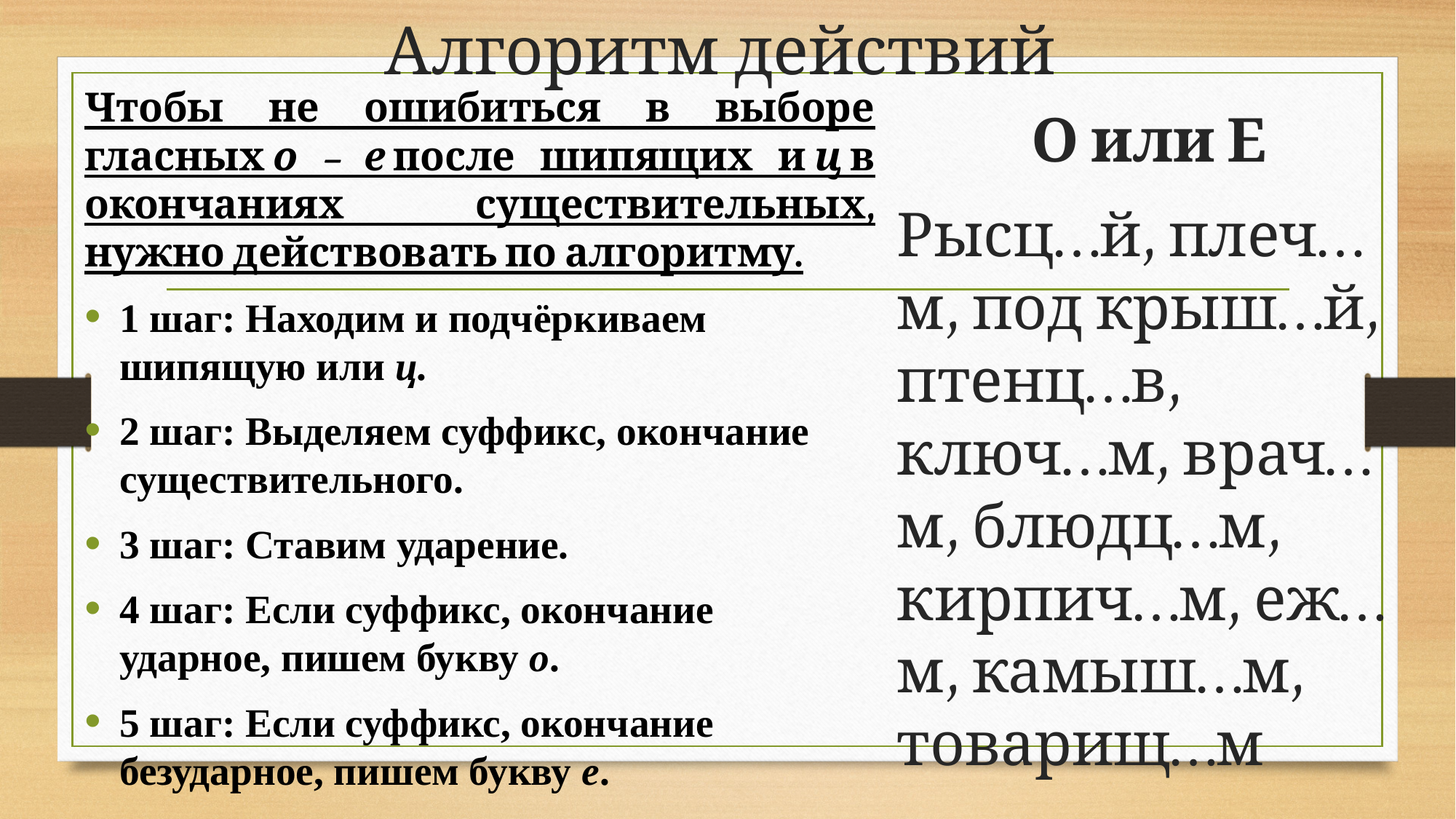

# Алгоритм действий
Чтобы не ошибиться в выборе гласных о – е после шипящих и ц в окончаниях существительных, нужно действовать по алгоритму.
1 шаг: Находим и подчёркиваем шипящую или ц.
2 шаг: Выделяем суффикс, окончание существительного.
3 шаг: Ставим ударение.
4 шаг: Если суффикс, окончание ударное, пишем букву о.
5 шаг: Если суффикс, окончание безударное, пишем букву е.
Например, свечой, мудрецом.

О или Е
Рысц…й, плеч…м, под крыш…й, птенц…в, ключ…м, врач…м, блюдц…м, кирпич…м, еж…м, камыш…м, товарищ…м